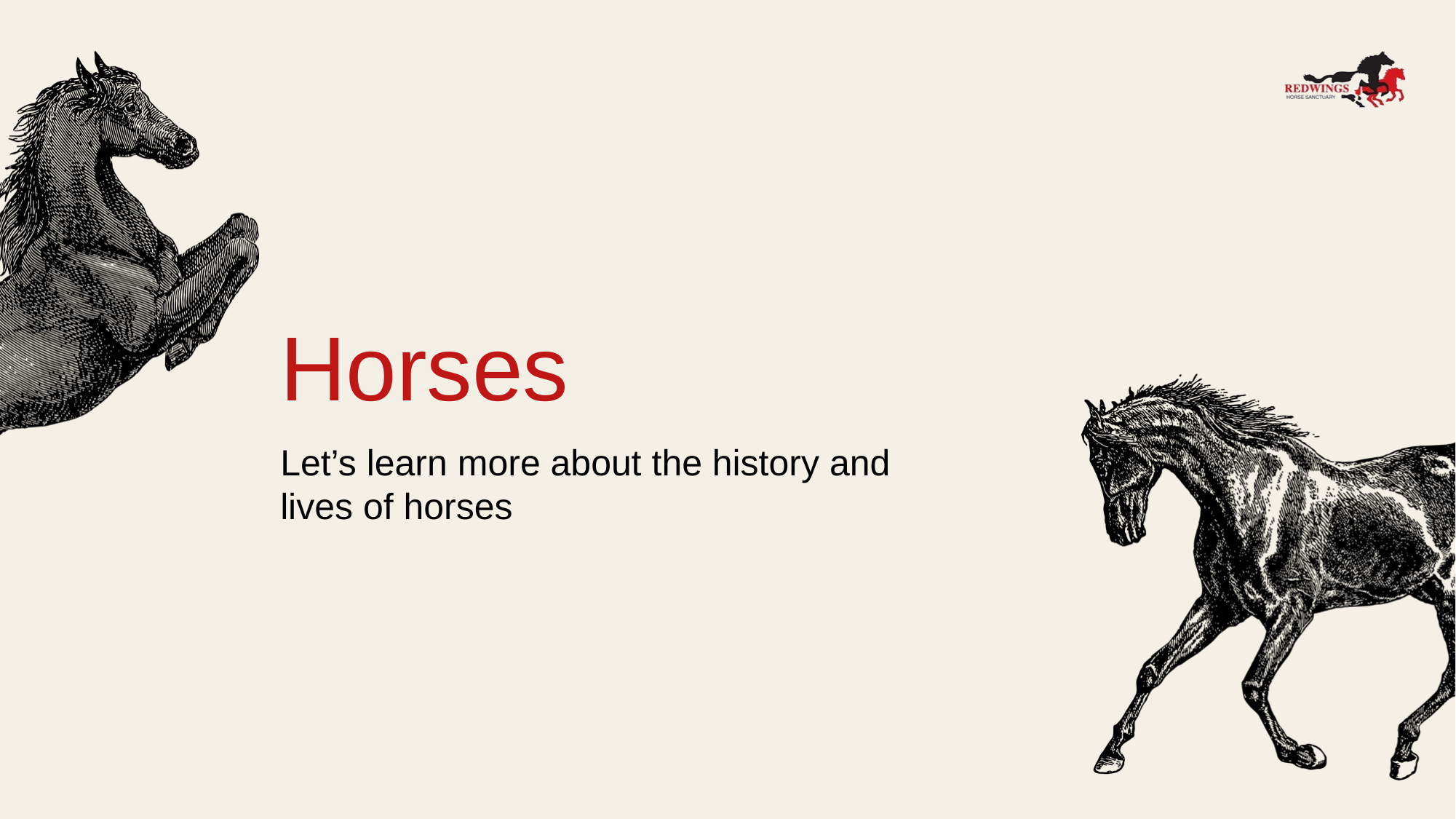

# Horses
Let’s learn more about the history and
lives of horses